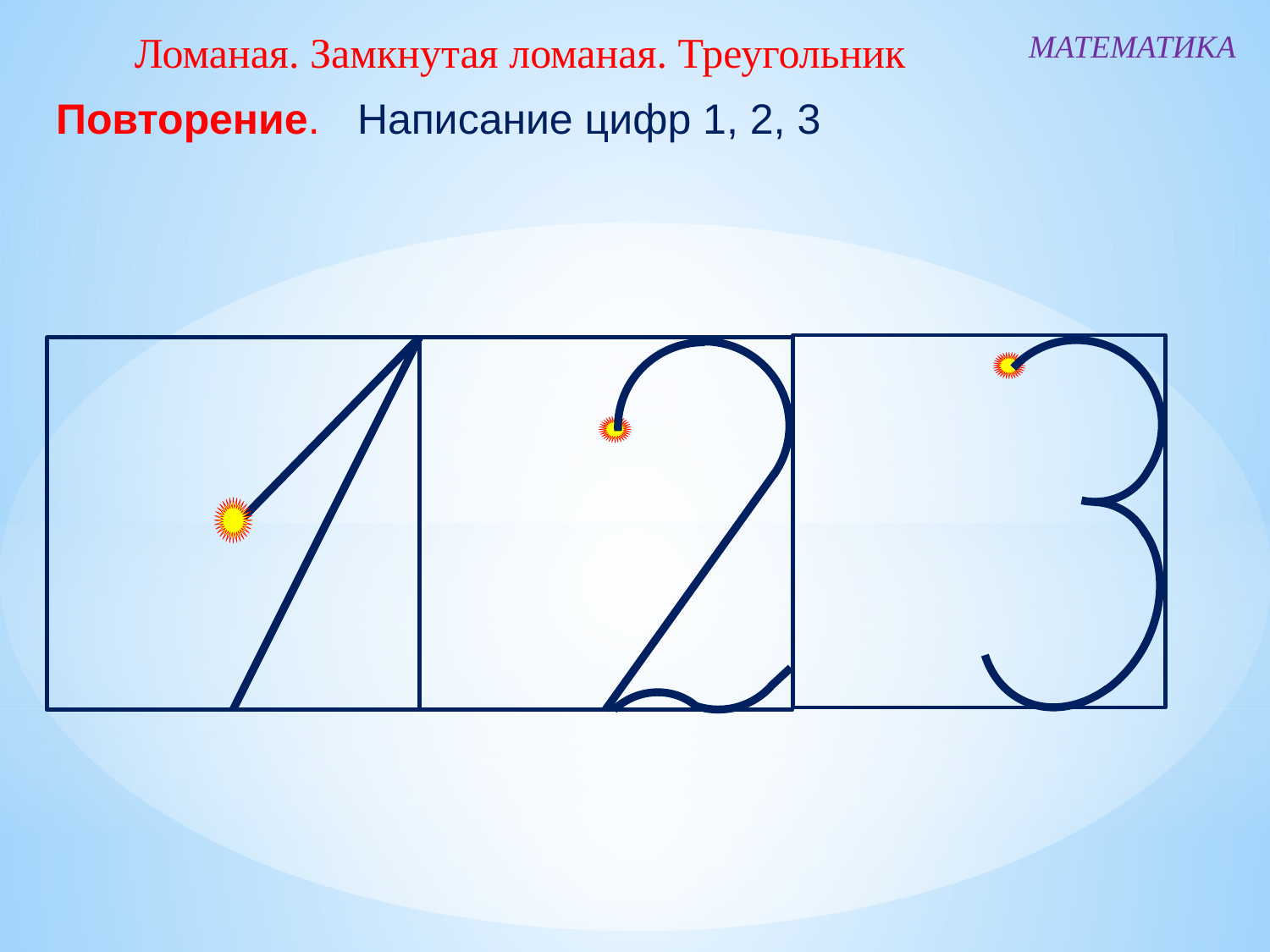

Ломаная. Замкнутая ломаная. Треугольник
МАТЕМАТИКА
Повторение.
Написание цифр 1, 2, 3